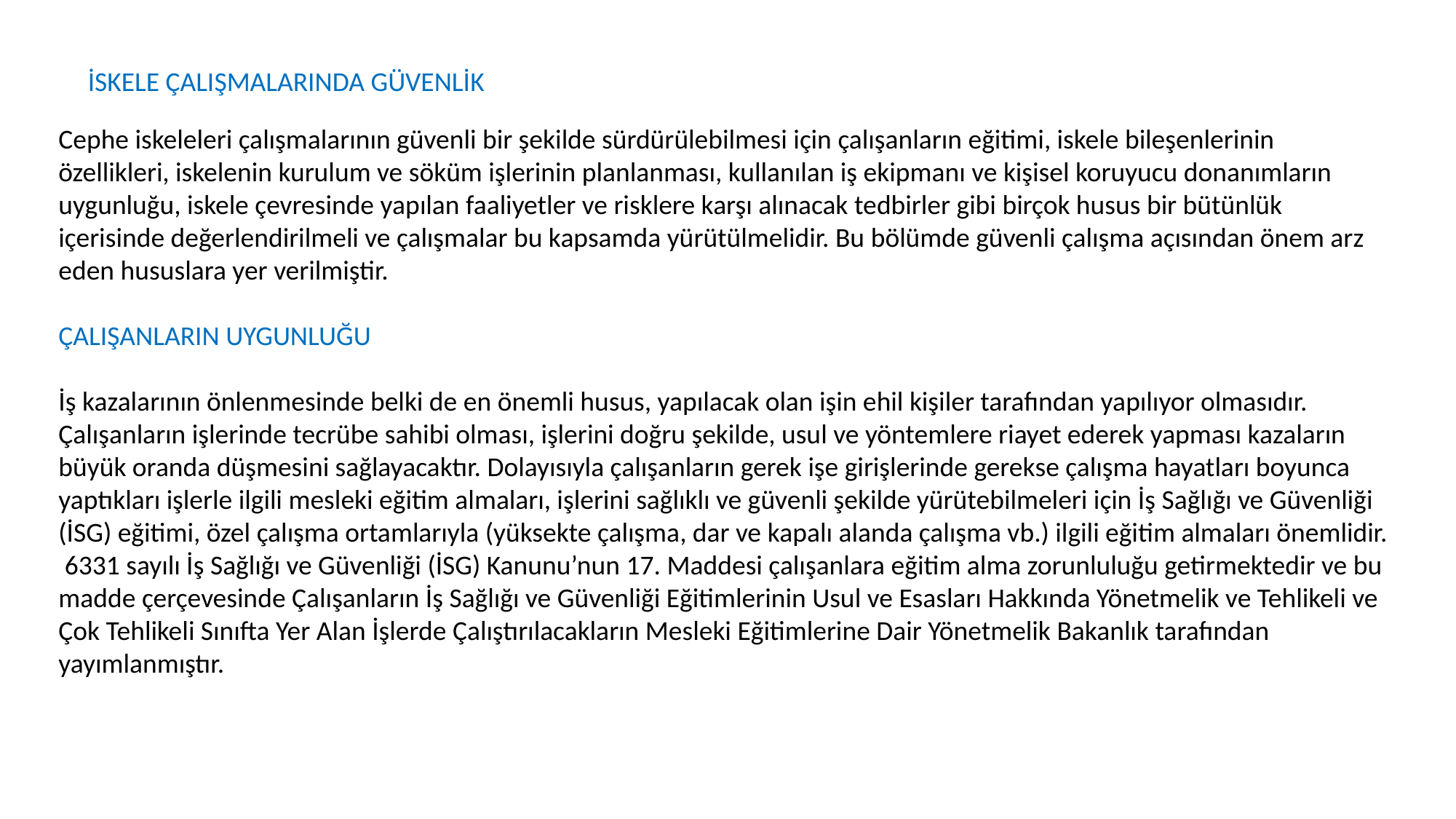

İSKELE ÇALIŞMALARINDA GÜVENLİK
Cephe iskeleleri çalışmalarının güvenli bir şekilde sürdürülebilmesi için çalışanların eğitimi, iskele bileşenlerinin özellikleri, iskelenin kurulum ve söküm işlerinin planlanması, kullanılan iş ekipmanı ve kişisel koruyucu donanımların uygunluğu, iskele çevresinde yapılan faaliyetler ve risklere karşı alınacak tedbirler gibi birçok husus bir bütünlük içerisinde değerlendirilmeli ve çalışmalar bu kapsamda yürütülmelidir. Bu bölümde güvenli çalışma açısından önem arz eden hususlara yer verilmiştir.

ÇALIŞANLARIN UYGUNLUĞU

İş kazalarının önlenmesinde belki de en önemli husus, yapılacak olan işin ehil kişiler tarafından yapılıyor olmasıdır. Çalışanların işlerinde tecrübe sahibi olması, işlerini doğru şekilde, usul ve yöntemlere riayet ederek yapması kazaların büyük oranda düşmesini sağlayacaktır. Dolayısıyla çalışanların gerek işe girişlerinde gerekse çalışma hayatları boyunca yaptıkları işlerle ilgili mesleki eğitim almaları, işlerini sağlıklı ve güvenli şekilde yürütebilmeleri için İş Sağlığı ve Güvenliği (İSG) eğitimi, özel çalışma ortamlarıyla (yüksekte çalışma, dar ve kapalı alanda çalışma vb.) ilgili eğitim almaları önemlidir.  6331 sayılı İş Sağlığı ve Güvenliği (İSG) Kanunu’nun 17. Maddesi çalışanlara eğitim alma zorunluluğu getirmektedir ve bu madde çerçevesinde Çalışanların İş Sağlığı ve Güvenliği Eğitimlerinin Usul ve Esasları Hakkında Yönetmelik ve Tehlikeli ve Çok Tehlikeli Sınıfta Yer Alan İşlerde Çalıştırılacakların Mesleki Eğitimlerine Dair Yönetmelik Bakanlık tarafından yayımlanmıştır.